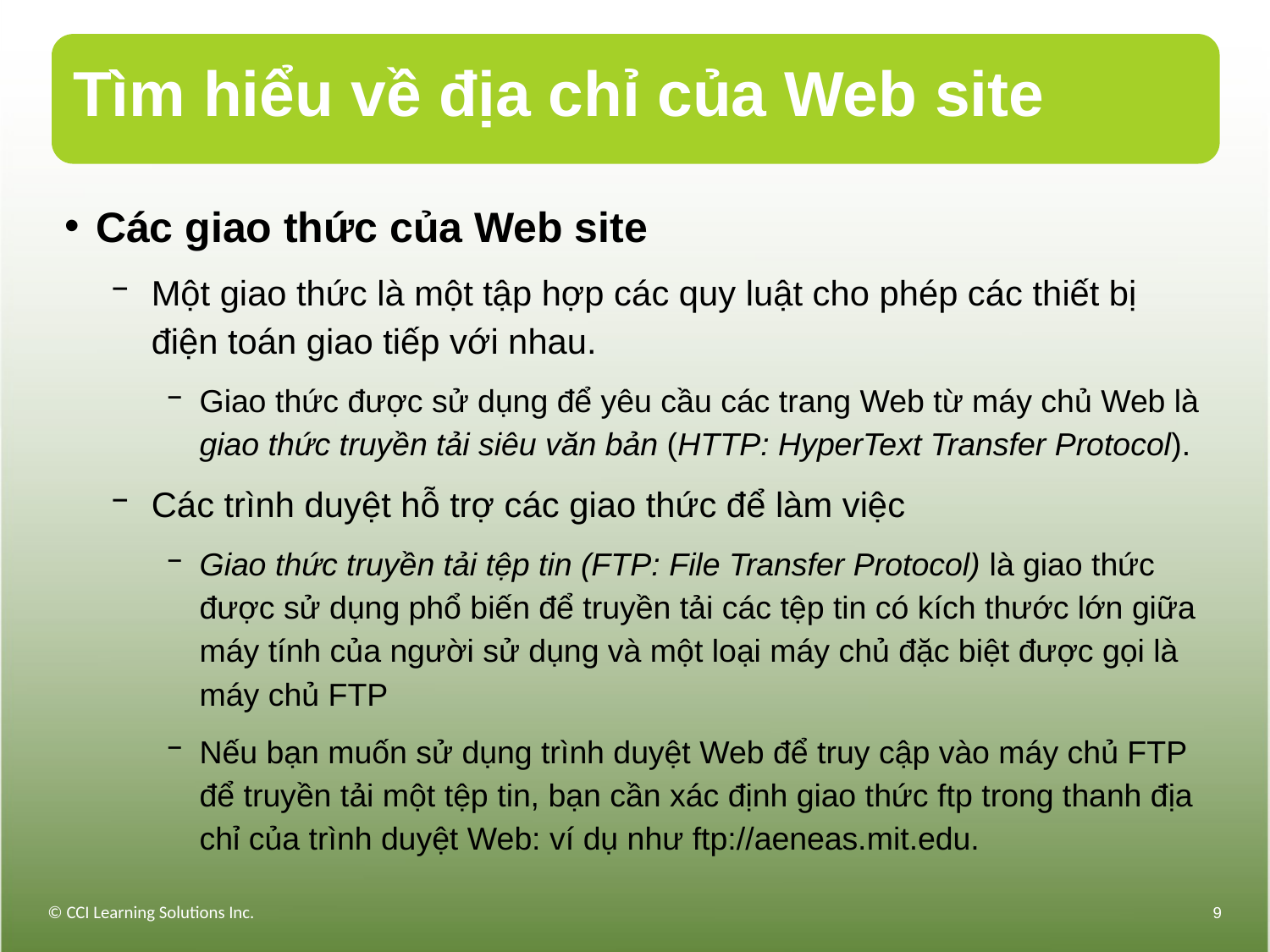

# Tìm hiểu về địa chỉ của Web site
Các giao thức của Web site
Một giao thức là một tập hợp các quy luật cho phép các thiết bị điện toán giao tiếp với nhau.
Giao thức được sử dụng để yêu cầu các trang Web từ máy chủ Web là giao thức truyền tải siêu văn bản (HTTP: HyperText Transfer Protocol).
Các trình duyệt hỗ trợ các giao thức để làm việc
Giao thức truyền tải tệp tin (FTP: File Transfer Protocol) là giao thức được sử dụng phổ biến để truyền tải các tệp tin có kích thước lớn giữa máy tính của người sử dụng và một loại máy chủ đặc biệt được gọi là máy chủ FTP
Nếu bạn muốn sử dụng trình duyệt Web để truy cập vào máy chủ FTP để truyền tải một tệp tin, bạn cần xác định giao thức ftp trong thanh địa chỉ của trình duyệt Web: ví dụ như ftp://aeneas.mit.edu.
© CCI Learning Solutions Inc.
9